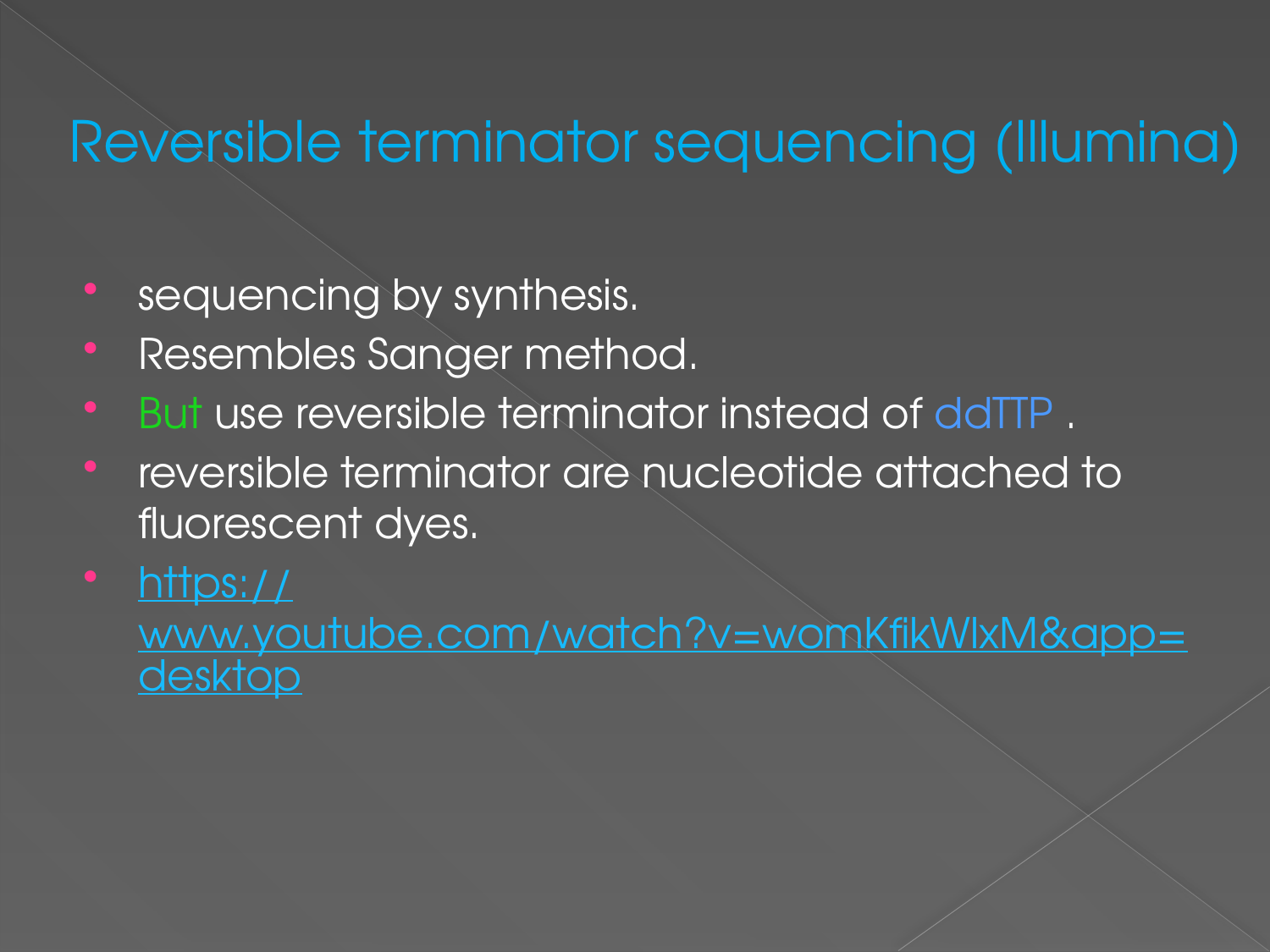

# Reversible terminator sequencing (Illumina)
sequencing by synthesis.
Resembles Sanger method.
But use reversible terminator instead of ddTTP .
reversible terminator are nucleotide attached to fluorescent dyes.
https://www.youtube.com/watch?v=womKfikWlxM&app=desktop